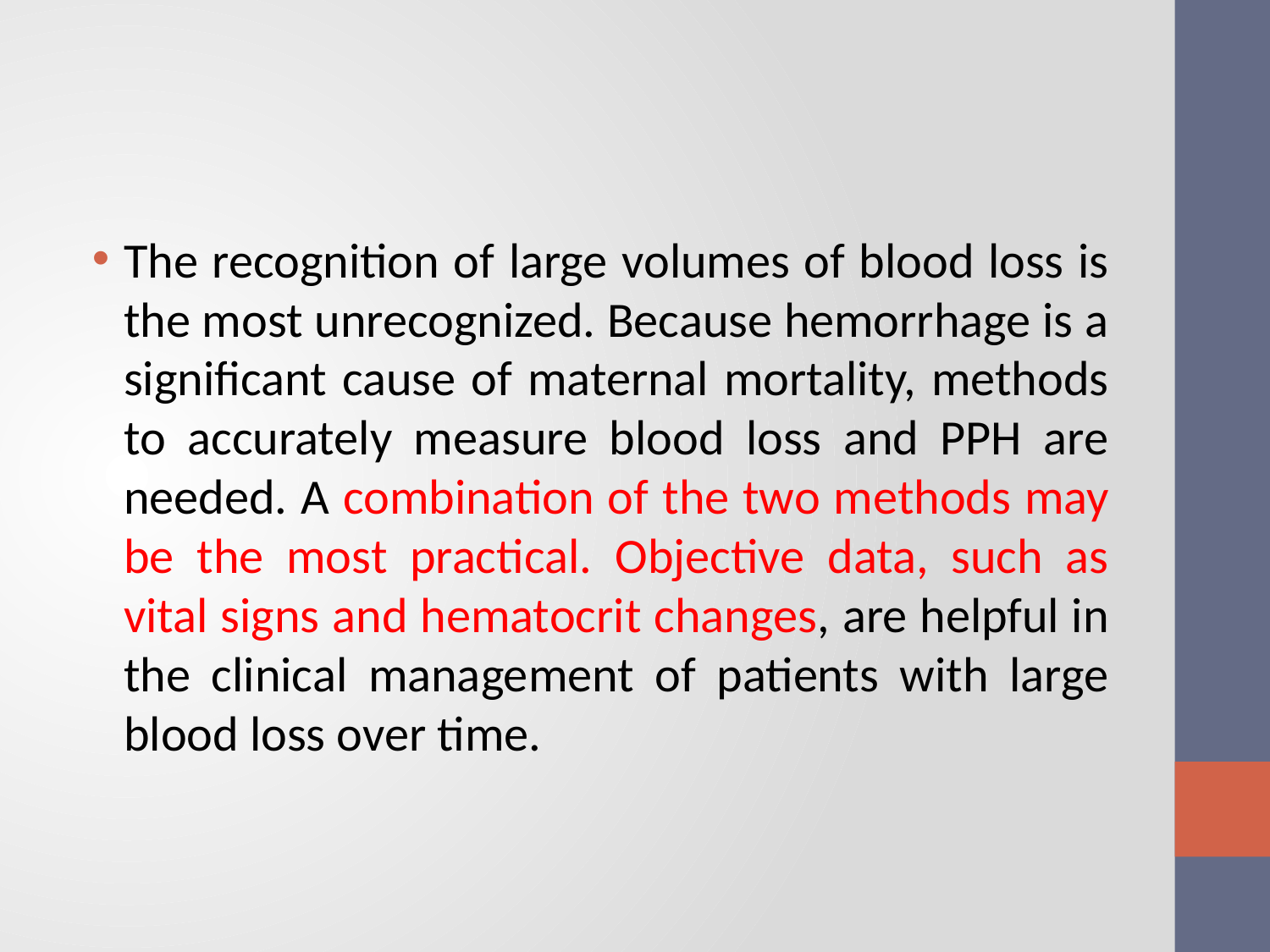

#
The recognition of large volumes of blood loss is the most unrecognized. Because hemorrhage is a significant cause of maternal mortality, methods to accurately measure blood loss and PPH are needed. A combination of the two methods may be the most practical. Objective data, such as vital signs and hematocrit changes, are helpful in the clinical management of patients with large blood loss over time.